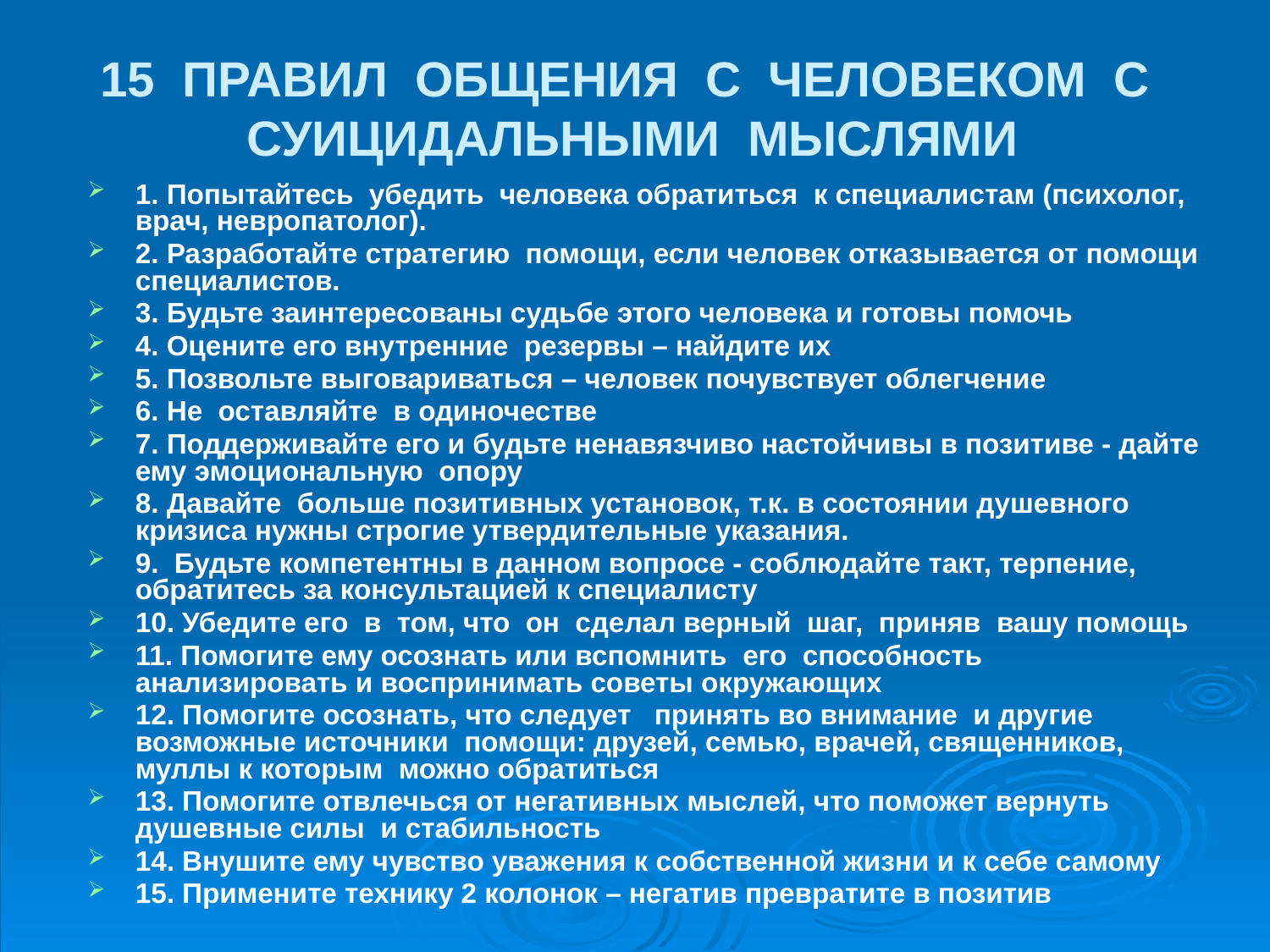

# 15  ПРАВИЛ  ОБЩЕНИЯ  С  ЧЕЛОВЕКОМ  С  СУИЦИДАЛЬНЫМИ  МЫСЛЯМИ
1. Попытайтесь  убедить  человека обратиться  к специалистам (психолог, врач, невропатолог).
2. Разработайте стратегию  помощи, если человек отказывается от помощи специалистов.
3. Будьте заинтересованы судьбе этого человека и готовы помочь
4. Оцените его внутренние  резервы – найдите их
5. Позвольте выговариваться – человек почувствует облегчение
6. Не  оставляйте  в одиночестве
7. Поддерживайте его и будьте ненавязчиво настойчивы в позитиве - дайте ему эмоциональную  опору
8. Давайте  больше позитивных установок, т.к. в состоянии душевного кризиса нужны строгие утвердительные указания.
9.  Будьте компетентны в данном вопросе - соблюдайте такт, терпение, обратитесь за консультацией к специалисту
10. Убедите его  в  том, что  он  сделал верный  шаг,  приняв  вашу помощь
11. Помогите ему осознать или вспомнить  его  способность  анализировать и воспринимать советы окружающих
12. Помогите осознать, что следует   принять во внимание  и другие  возможные источники  помощи: друзей, семью, врачей, священников, муллы к которым  можно обратиться
13. Помогите отвлечься от негативных мыслей, что поможет вернуть  душевные силы  и стабильность
14. Внушите ему чувство уважения к собственной жизни и к себе самому
15. Примените технику 2 колонок – негатив превратите в позитив